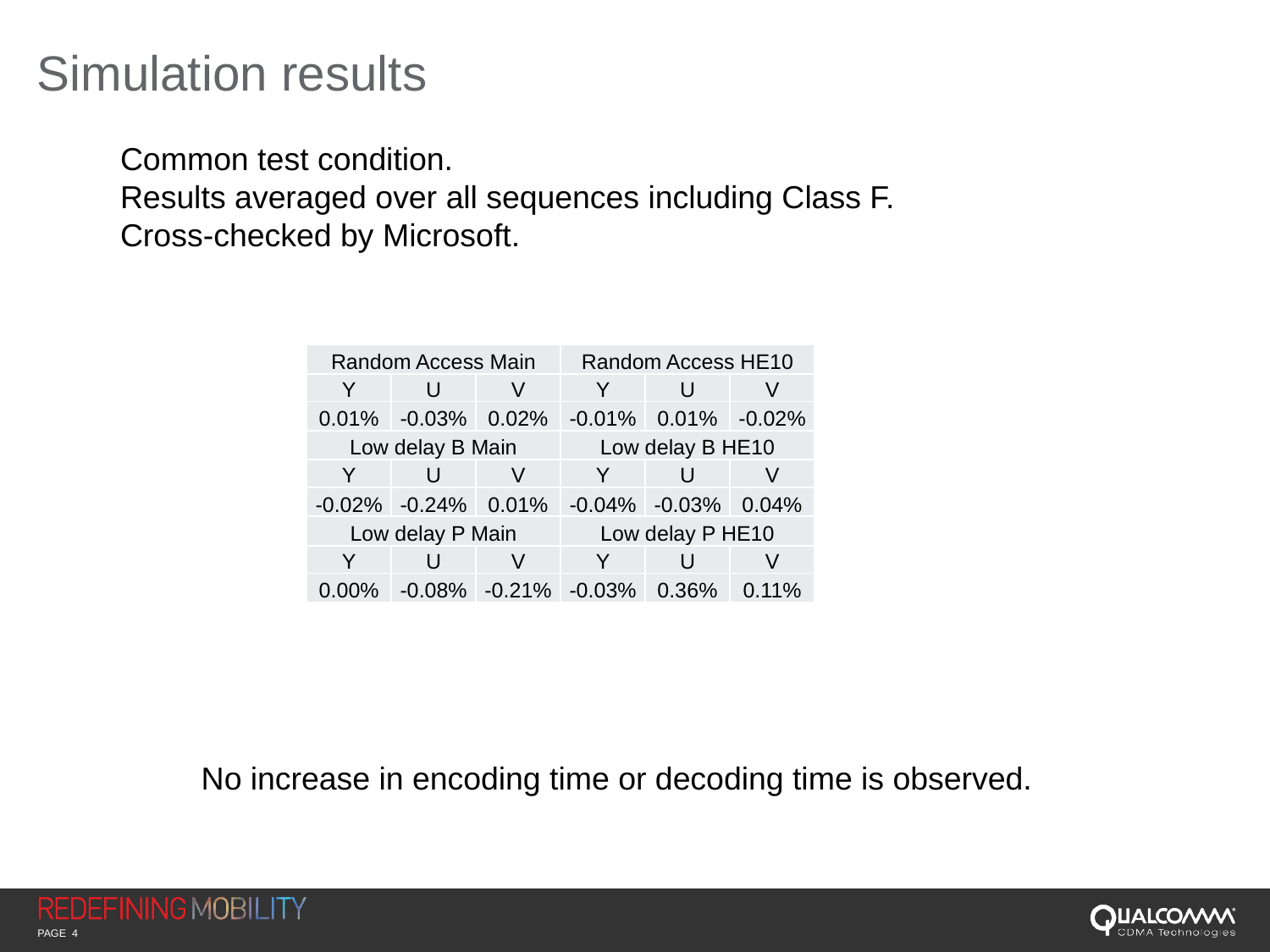

# Simulation results
Common test condition.
Results averaged over all sequences including Class F.
Cross-checked by Microsoft.
| Random Access Main |  |  | Random Access HE10 |  |  |
| --- | --- | --- | --- | --- | --- |
| Y | U | V | Y | U | V |
| 0.01% | -0.03% | 0.02% | -0.01% | 0.01% | -0.02% |
| Low delay B Main |  |  | Low delay B HE10 |  |  |
| Y | U | V | Y | U | V |
| -0.02% | -0.24% | 0.01% | -0.04% | -0.03% | 0.04% |
| Low delay P Main |  |  | Low delay P HE10 |  |  |
| Y | U | V | Y | U | V |
| 0.00% | -0.08% | -0.21% | -0.03% | 0.36% | 0.11% |
No increase in encoding time or decoding time is observed.